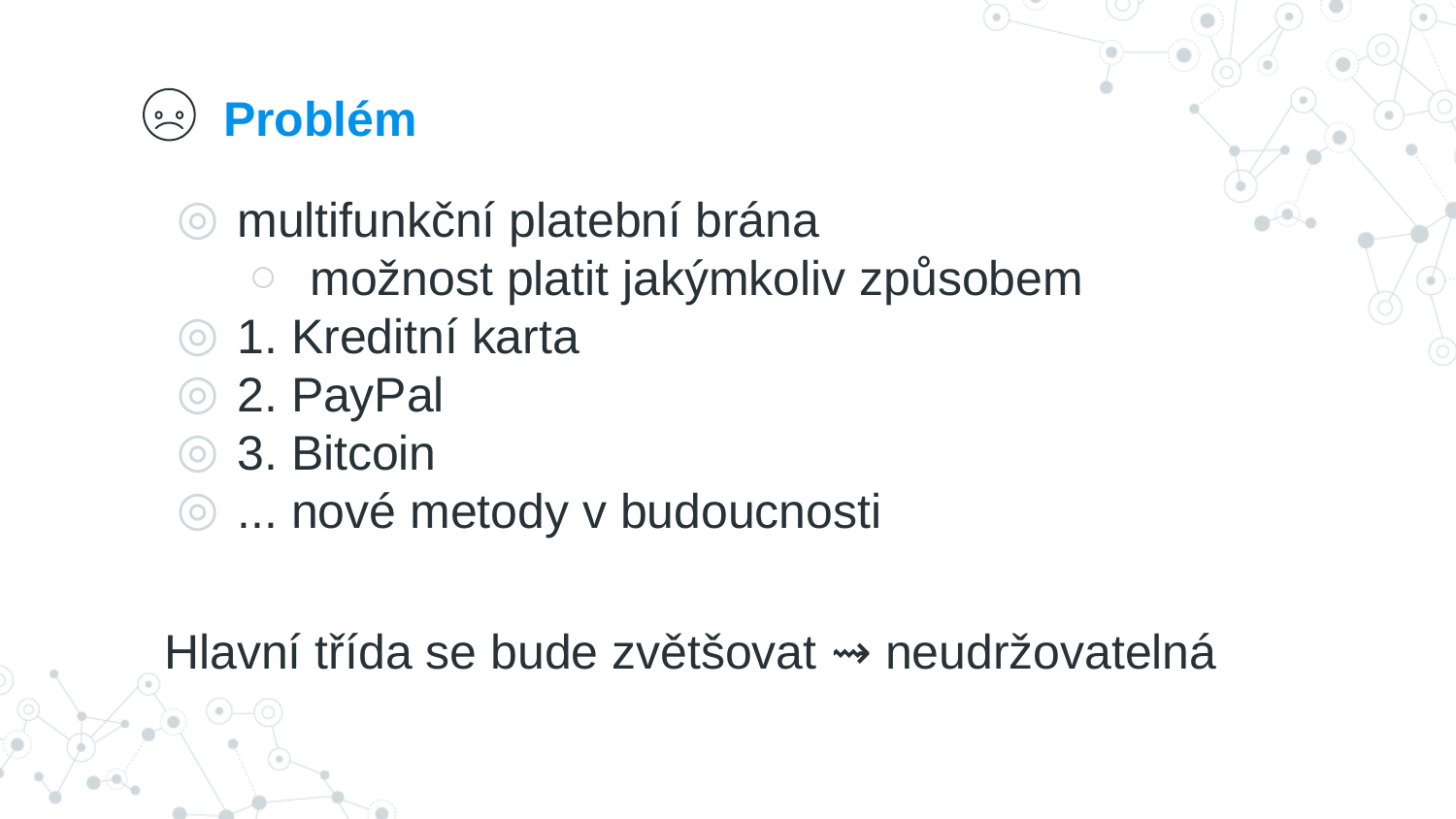

# Problém

multifunkční platební brána
možnost platit jakýmkoliv způsobem
1. Kreditní karta
2. PayPal
3. Bitcoin
... nové metody v budoucnosti

Hlavní třída se bude zvětšovat ⇝ neudržovatelná